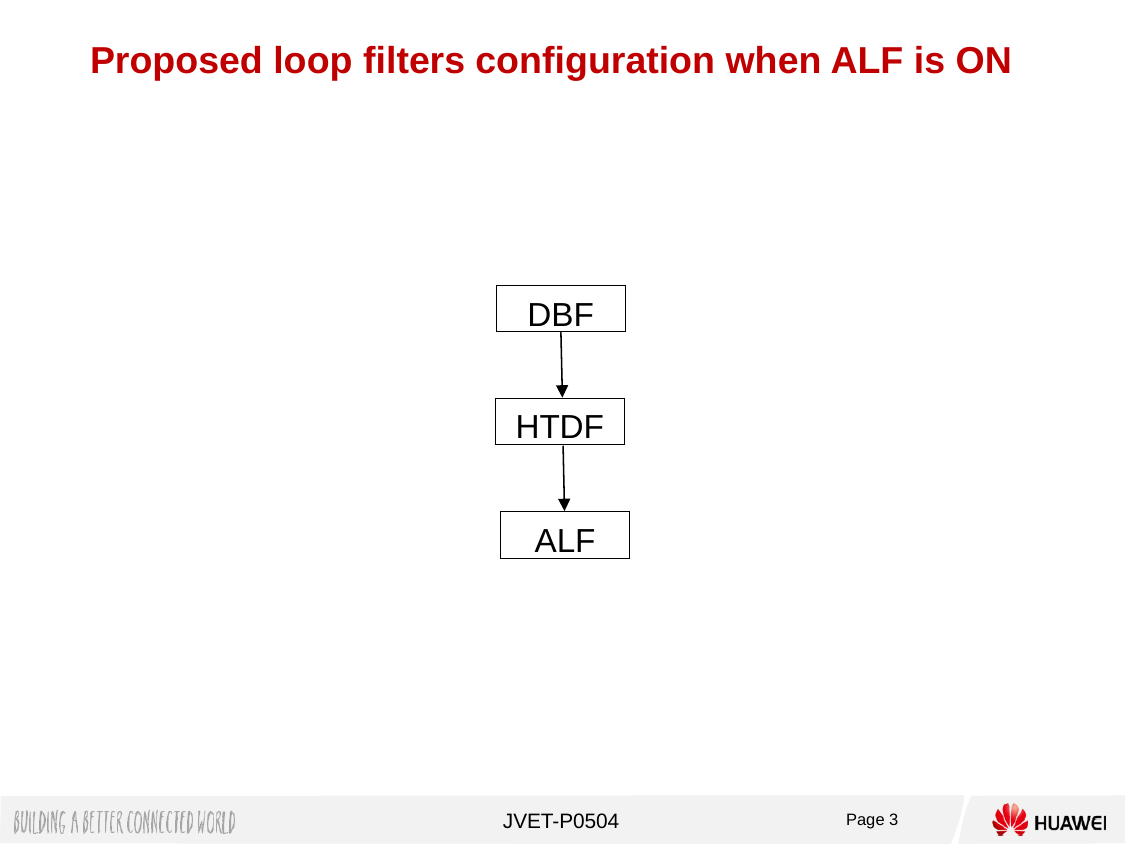

Proposed loop filters configuration when ALF is ON
DBF
HTDF
ALF